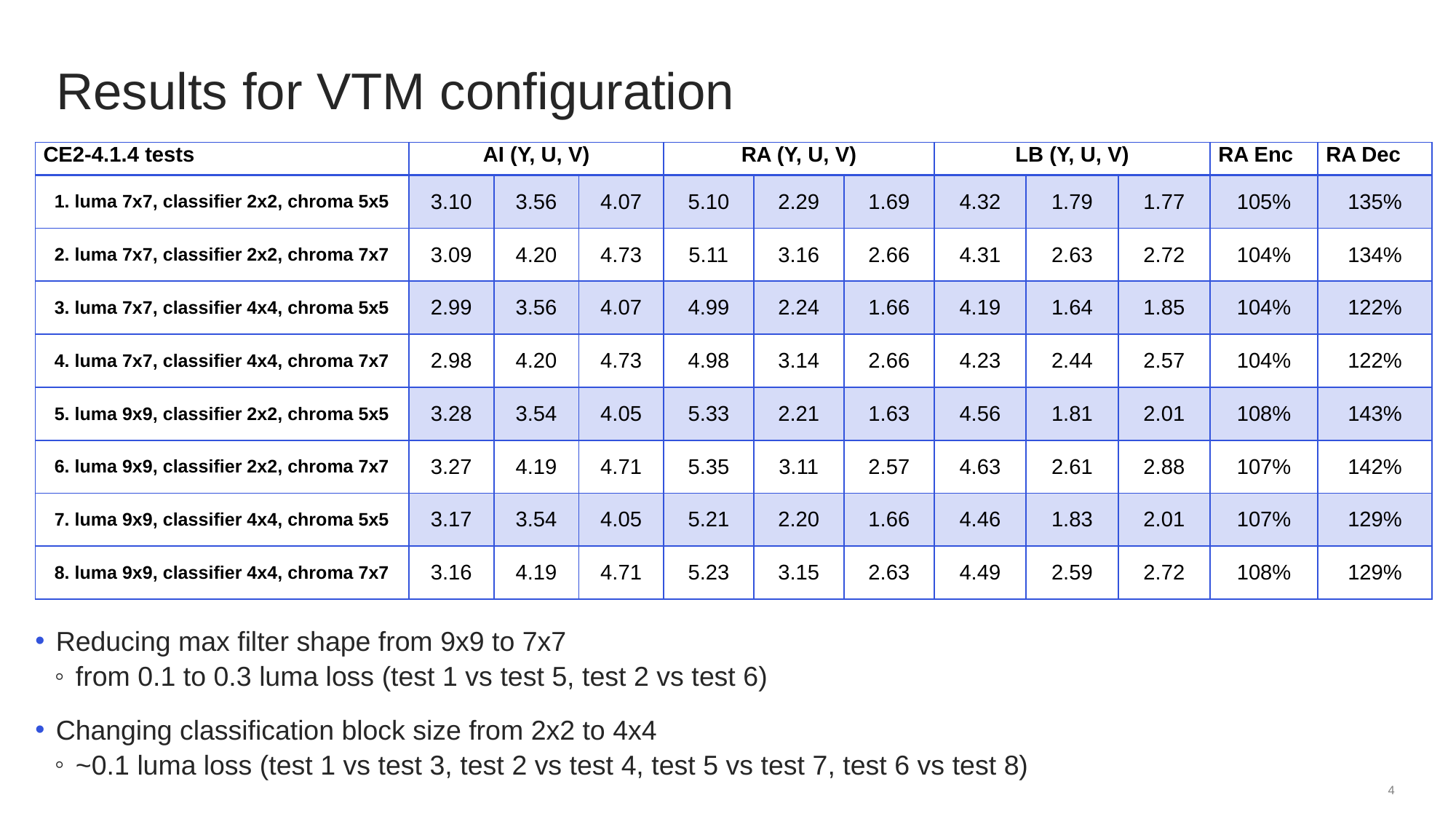

# Results for VTM configuration
| CE2-4.1.4 tests | AI (Y, U, V) |  |  | RA (Y, U, V) |  |  | LB (Y, U, V) |  |  | RA Enc | RA Dec |
| --- | --- | --- | --- | --- | --- | --- | --- | --- | --- | --- | --- |
| 1. luma 7x7, classifier 2x2, chroma 5x5 | 3.10 | 3.56 | 4.07 | 5.10 | 2.29 | 1.69 | 4.32 | 1.79 | 1.77 | 105% | 135% |
| 2. luma 7x7, classifier 2x2, chroma 7x7 | 3.09 | 4.20 | 4.73 | 5.11 | 3.16 | 2.66 | 4.31 | 2.63 | 2.72 | 104% | 134% |
| 3. luma 7x7, classifier 4x4, chroma 5x5 | 2.99 | 3.56 | 4.07 | 4.99 | 2.24 | 1.66 | 4.19 | 1.64 | 1.85 | 104% | 122% |
| 4. luma 7x7, classifier 4x4, chroma 7x7 | 2.98 | 4.20 | 4.73 | 4.98 | 3.14 | 2.66 | 4.23 | 2.44 | 2.57 | 104% | 122% |
| 5. luma 9x9, classifier 2x2, chroma 5x5 | 3.28 | 3.54 | 4.05 | 5.33 | 2.21 | 1.63 | 4.56 | 1.81 | 2.01 | 108% | 143% |
| 6. luma 9x9, classifier 2x2, chroma 7x7 | 3.27 | 4.19 | 4.71 | 5.35 | 3.11 | 2.57 | 4.63 | 2.61 | 2.88 | 107% | 142% |
| 7. luma 9x9, classifier 4x4, chroma 5x5 | 3.17 | 3.54 | 4.05 | 5.21 | 2.20 | 1.66 | 4.46 | 1.83 | 2.01 | 107% | 129% |
| 8. luma 9x9, classifier 4x4, chroma 7x7 | 3.16 | 4.19 | 4.71 | 5.23 | 3.15 | 2.63 | 4.49 | 2.59 | 2.72 | 108% | 129% |
Reducing max filter shape from 9x9 to 7x7
from 0.1 to 0.3 luma loss (test 1 vs test 5, test 2 vs test 6)
Changing classification block size from 2x2 to 4x4
~0.1 luma loss (test 1 vs test 3, test 2 vs test 4, test 5 vs test 7, test 6 vs test 8)